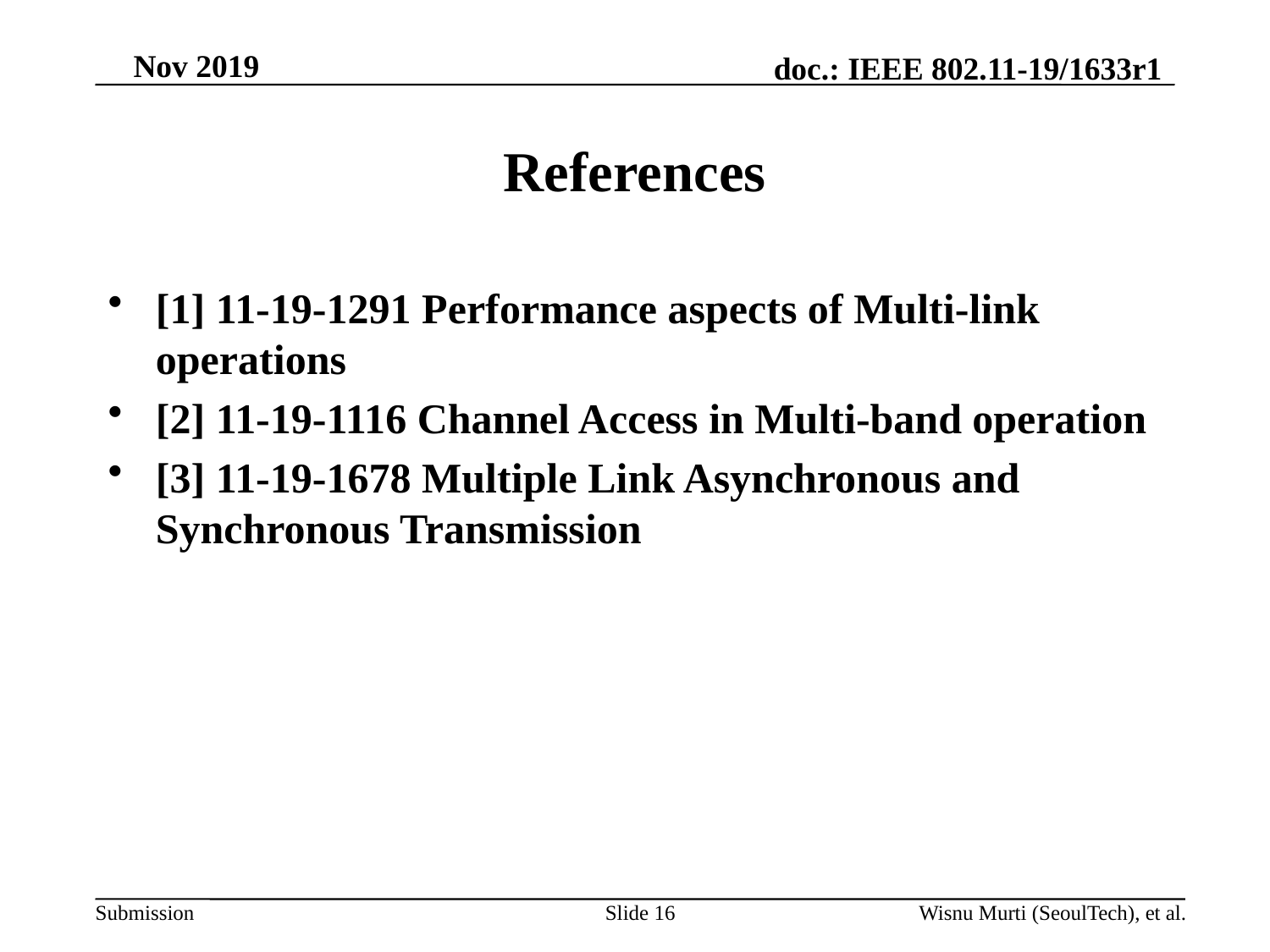

# References
[1] 11-19-1291 Performance aspects of Multi-link operations
[2] 11-19-1116 Channel Access in Multi-band operation
[3] 11-19-1678 Multiple Link Asynchronous and Synchronous Transmission
Slide 16
Wisnu Murti (SeoulTech), et al.